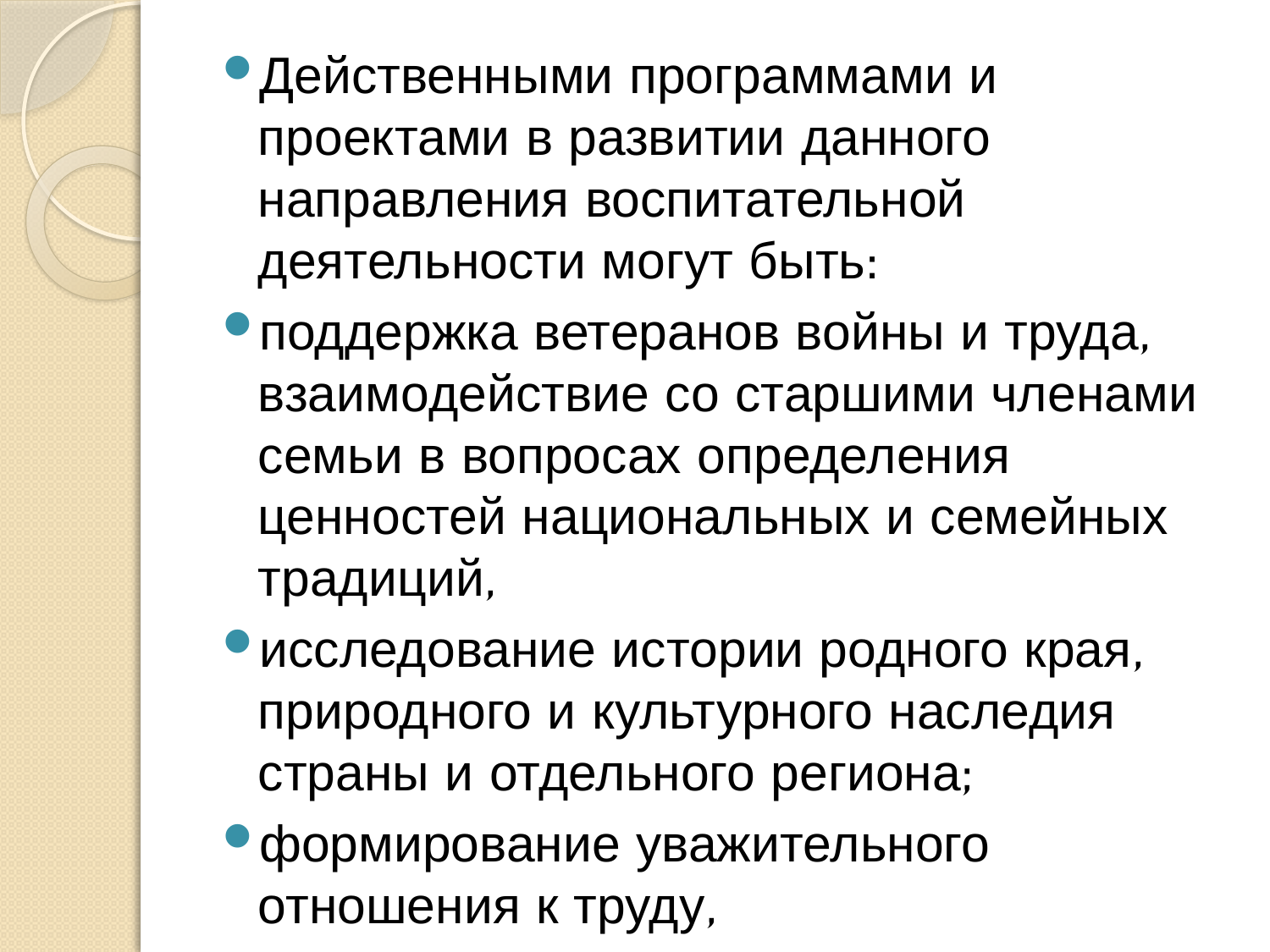

Действенными программами и проектами в развитии данного направления воспитательной деятельности могут быть:
поддержка ветеранов войны и труда, взаимодействие со старшими членами семьи в вопросах определения ценностей национальных и семейных традиций,
исследование истории родного края, природного и культурного наследия страны и отдельного региона;
формирование уважительного отношения к труду,